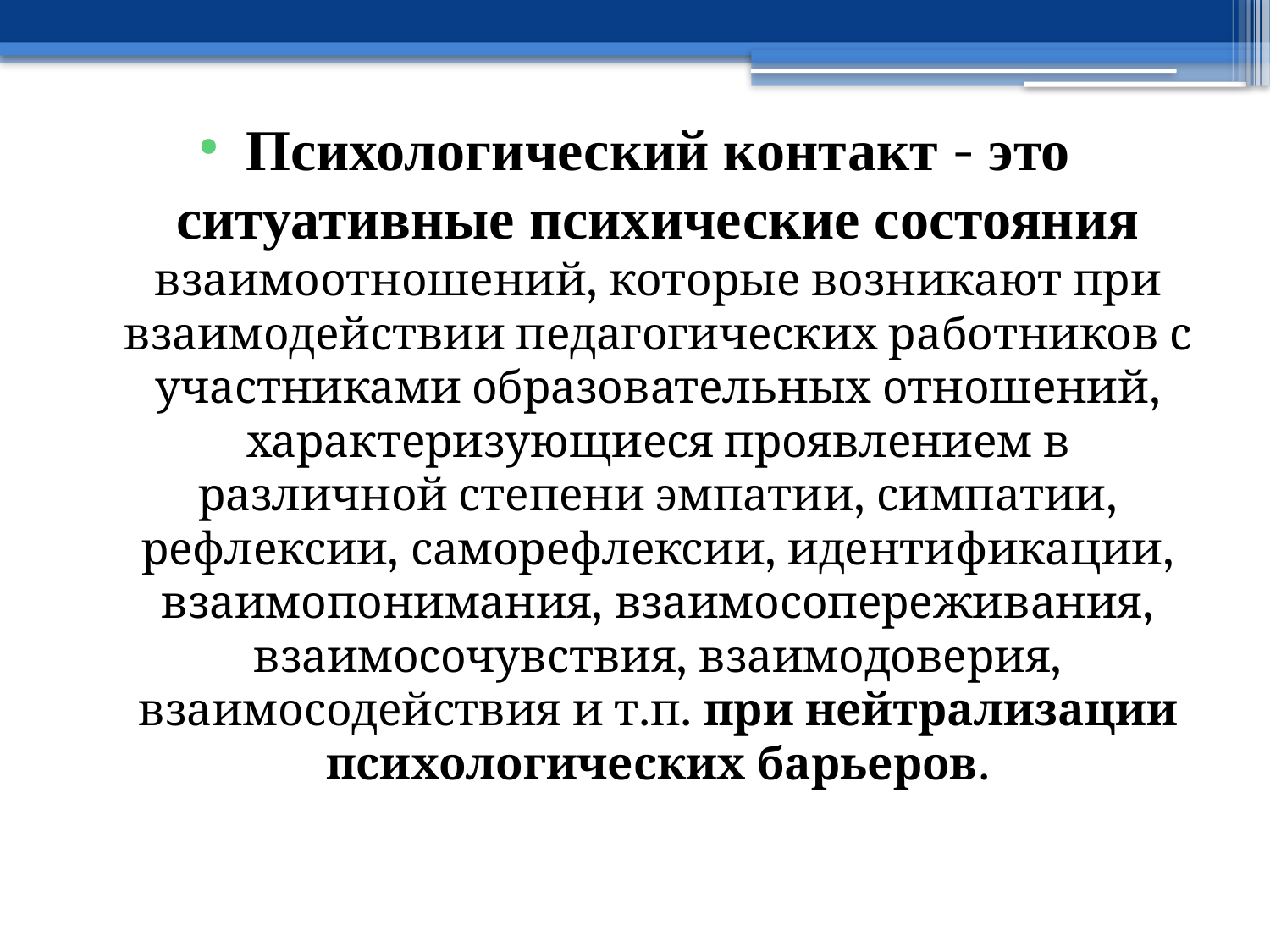

Психологический контакт - это ситуативные психические состояния взаимоотношений, которые возникают при взаимодействии педагогических работников с участниками образовательных отношений, характеризующиеся проявлением в различной степени эмпатии, симпатии, рефлексии, саморефлексии, идентификации, взаимопонимания, взаимосопереживания, взаимосочувствия, взаимодоверия, взаимосодействия и т.п. при нейтрализации психологических барьеров.

#